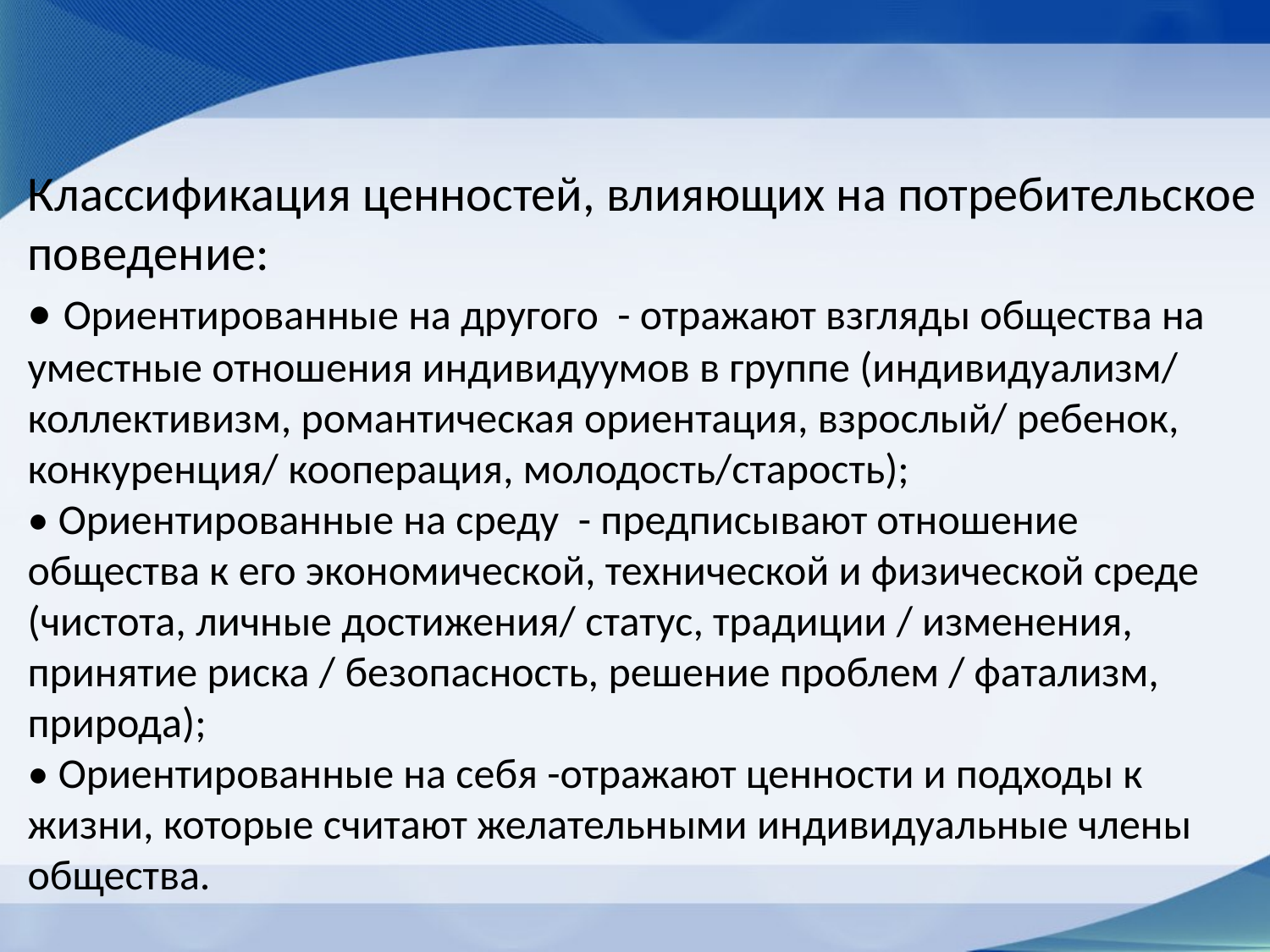

# Классификация ценностей, влияющих на потребительское поведение: • Ориентированные на другого  - отражают взгляды общества на уместные отношения индивидуумов в группе (индивидуализм/ коллективизм, романтическая ориентация, взрослый/ ребенок, конкуренция/ кооперация, молодость/старость); • Ориентированные на среду  - предписывают отношение общества к его экономической, технической и физической среде (чистота, личные достижения/ статус, традиции / изменения, принятие риска / безопасность, решение проблем / фатализм, природа); • Ориентированные на себя -отражают ценности и подходы к жизни, которые считают желательными индивидуальные члены общества.